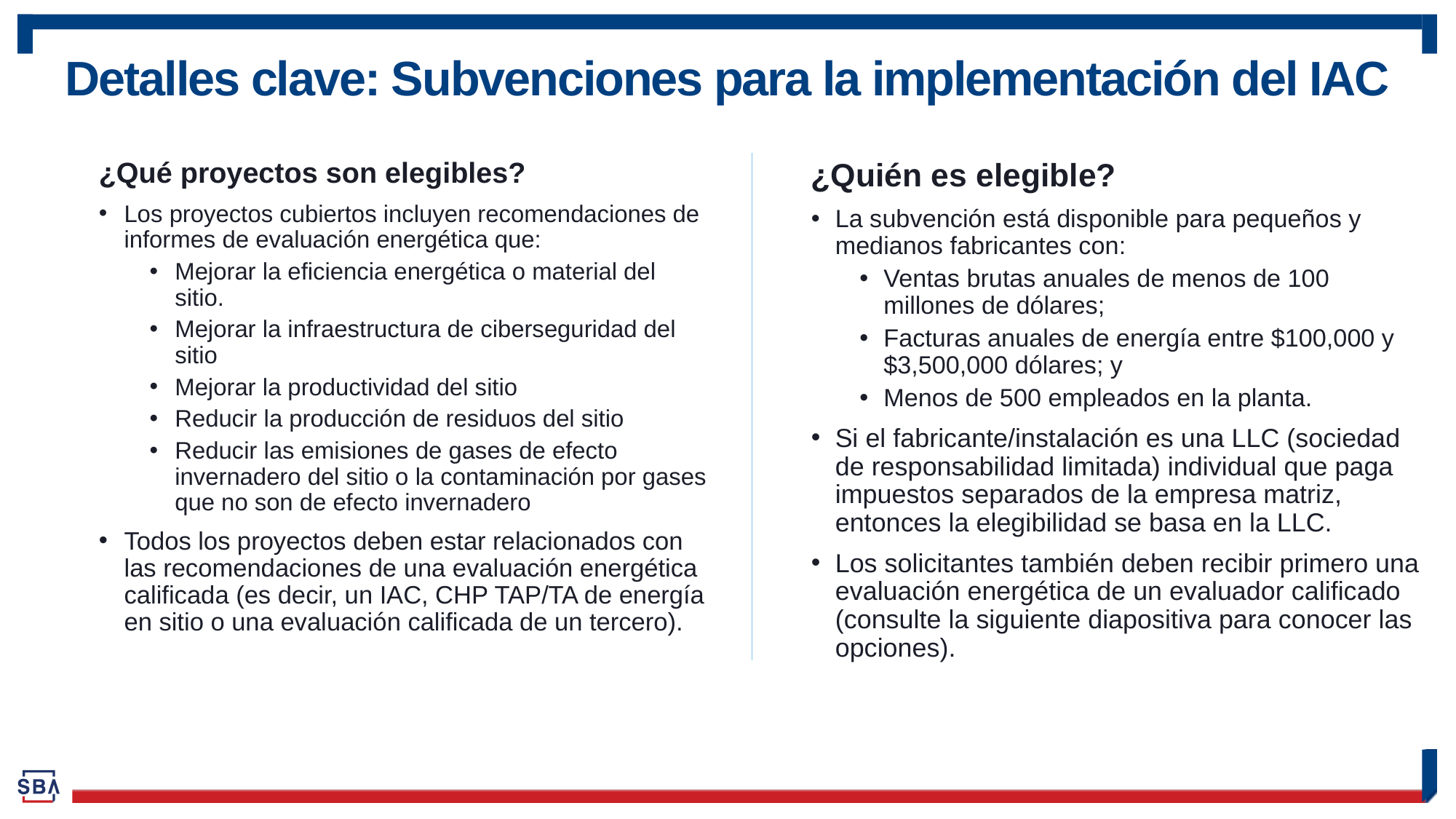

# Detalles clave: Subvenciones para la implementación del IAC
¿Qué proyectos son elegibles?
Los proyectos cubiertos incluyen recomendaciones de informes de evaluación energética que:
Mejorar la eficiencia energética o material del sitio.
Mejorar la infraestructura de ciberseguridad del sitio
Mejorar la productividad del sitio
Reducir la producción de residuos del sitio
Reducir las emisiones de gases de efecto invernadero del sitio o la contaminación por gases que no son de efecto invernadero
Todos los proyectos deben estar relacionados con las recomendaciones de una evaluación energética calificada (es decir, un IAC, CHP TAP/TA de energía en sitio o una evaluación calificada de un tercero).
¿Quién es elegible?
La subvención está disponible para pequeños y medianos fabricantes con:
Ventas brutas anuales de menos de 100 millones de dólares;
Facturas anuales de energía entre $100,000 y $3,500,000 dólares; y
Menos de 500 empleados en la planta.
Si el fabricante/instalación es una LLC (sociedad de responsabilidad limitada) individual que paga impuestos separados de la empresa matriz, entonces la elegibilidad se basa en la LLC.
Los solicitantes también deben recibir primero una evaluación energética de un evaluador calificado (consulte la siguiente diapositiva para conocer las opciones).